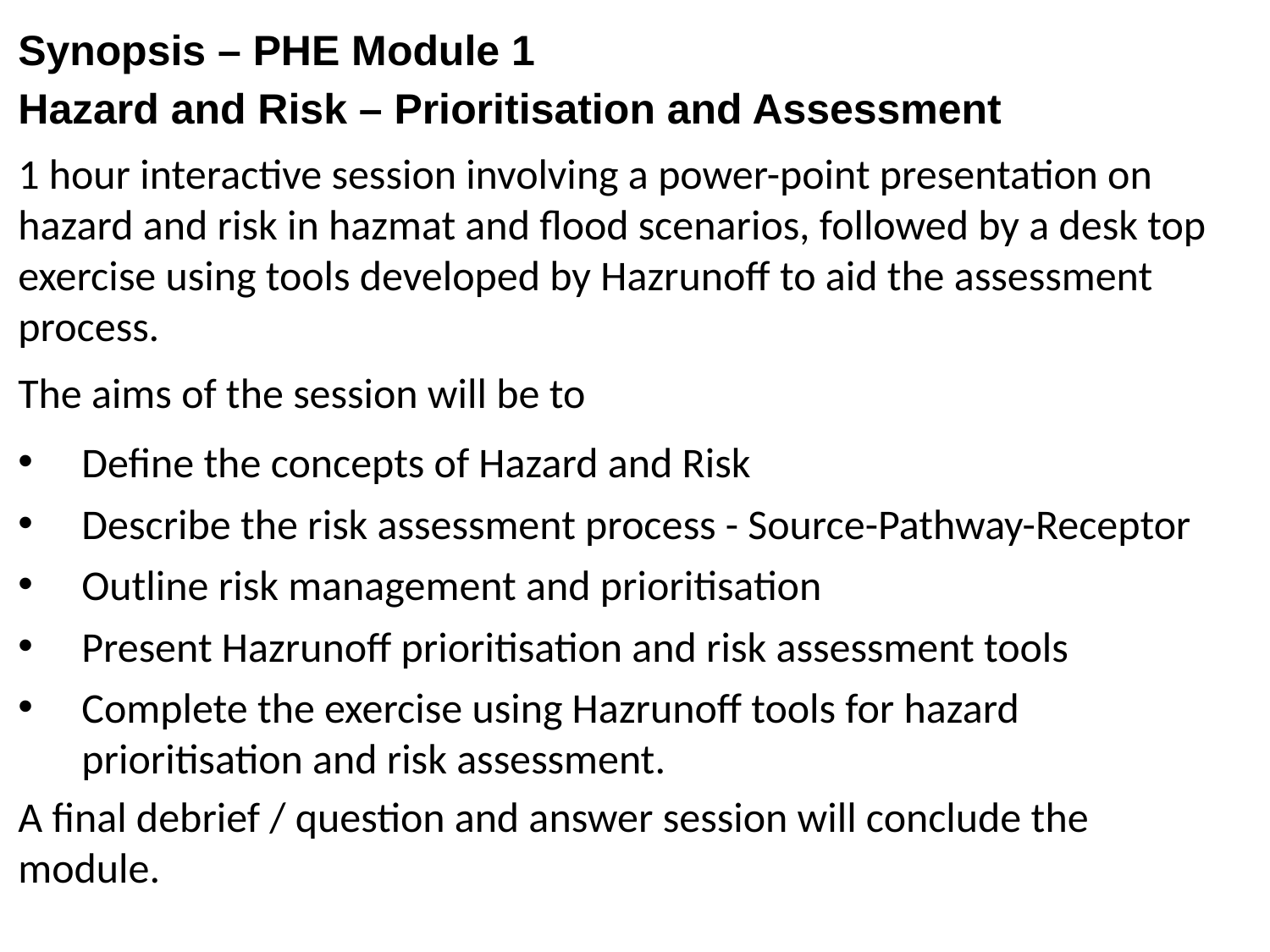

Synopsis – PHE Module 1
Hazard and Risk – Prioritisation and Assessment
1 hour interactive session involving a power-point presentation on hazard and risk in hazmat and flood scenarios, followed by a desk top exercise using tools developed by Hazrunoff to aid the assessment process.
The aims of the session will be to
Define the concepts of Hazard and Risk
Describe the risk assessment process - Source-Pathway-Receptor
Outline risk management and prioritisation
Present Hazrunoff prioritisation and risk assessment tools
Complete the exercise using Hazrunoff tools for hazard prioritisation and risk assessment.
A final debrief / question and answer session will conclude the module.